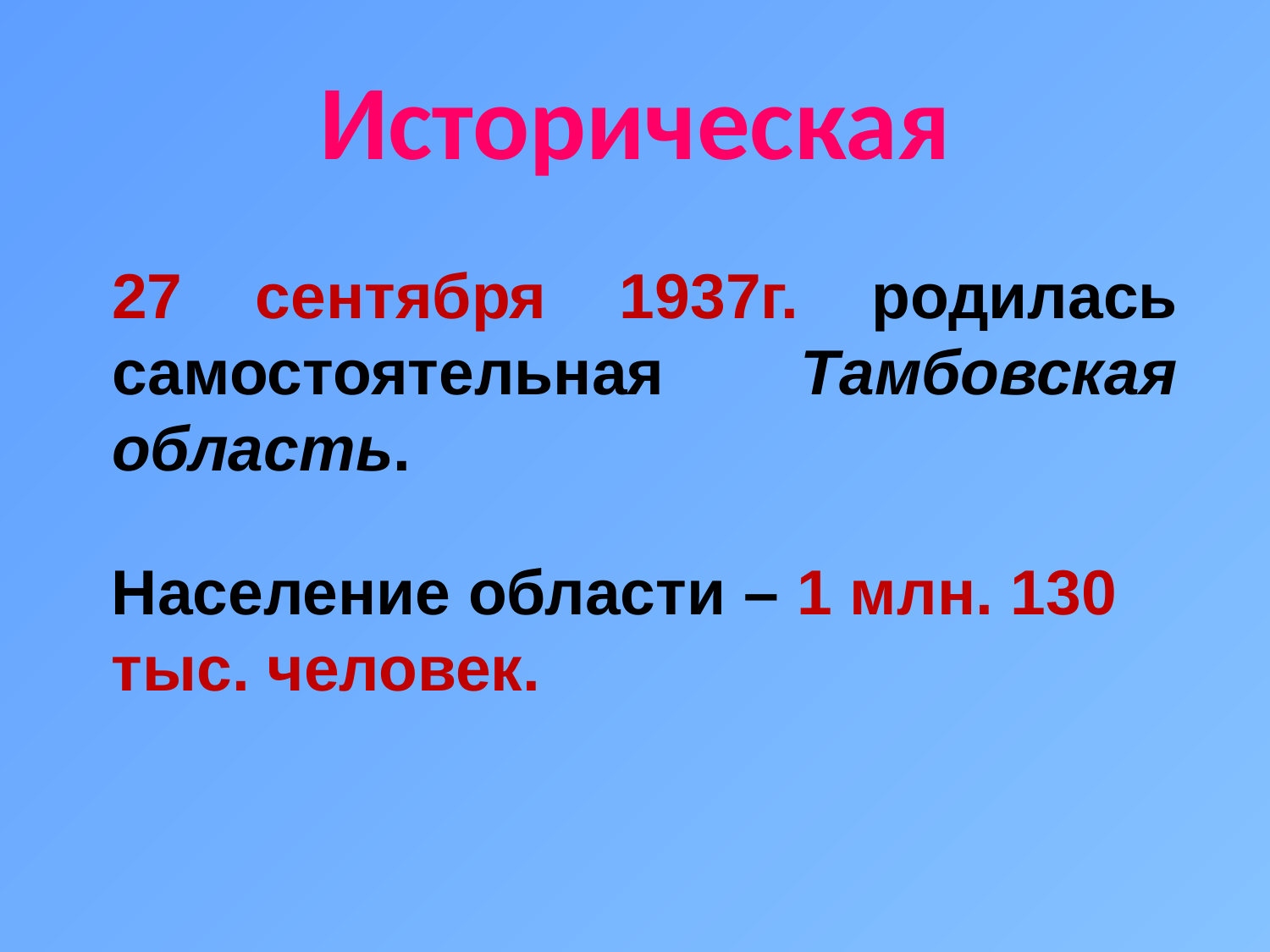

# Историческая
27 сентября 1937г. родилась самостоятельная Тамбовская область.
Население области – 1 млн. 130 тыс. человек.